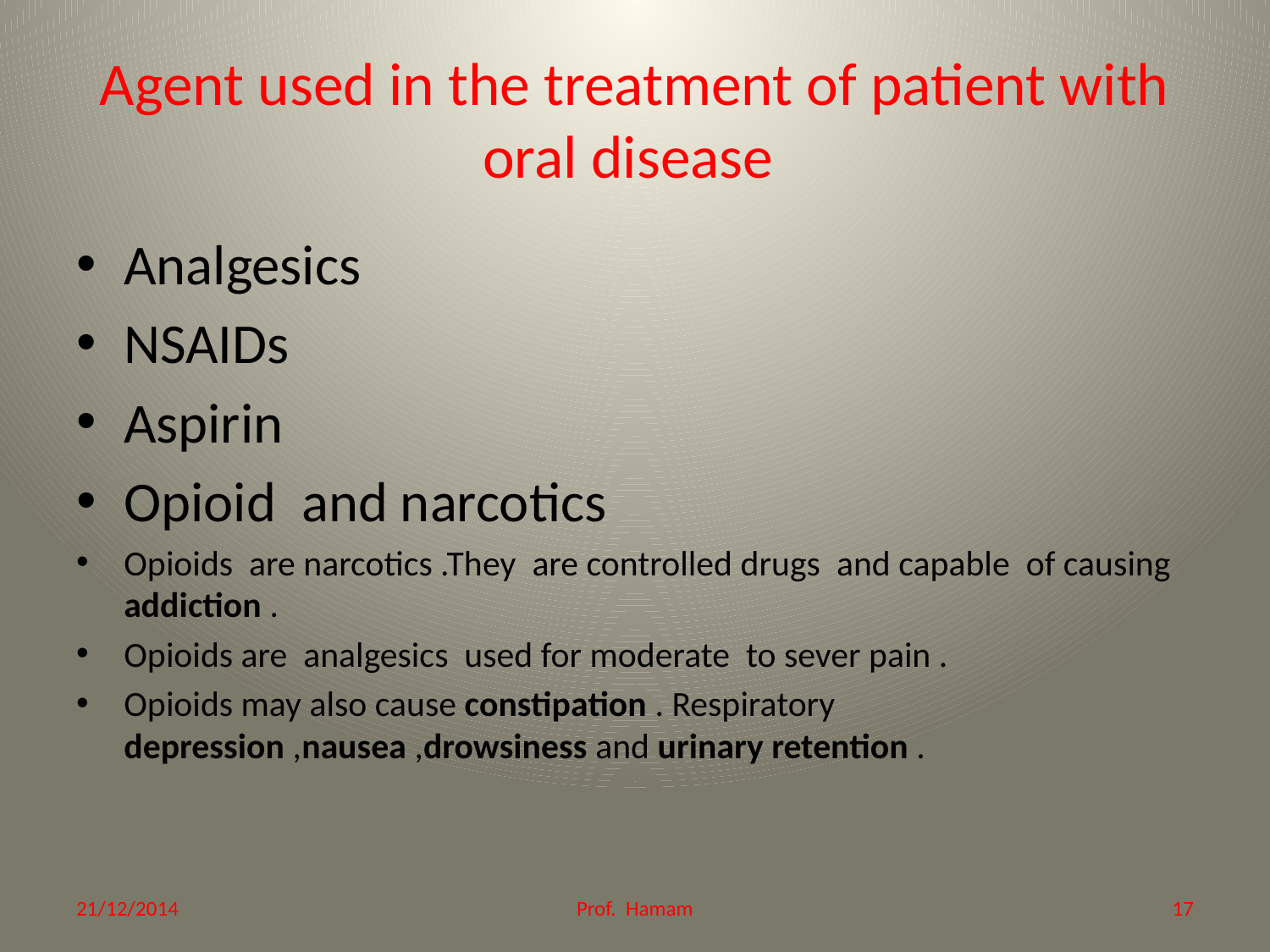

# Agent used in the treatment of patient with oral disease
Analgesics
NSAIDs
Aspirin
Opioid  and narcotics
Opioids  are narcotics .They  are controlled drugs  and capable  of causing addiction .
Opioids are  analgesics  used for moderate  to sever pain .
Opioids may also cause constipation . Respiratory depression ,nausea ,drowsiness and urinary retention .
21/12/2014
Prof.  Hamam
17